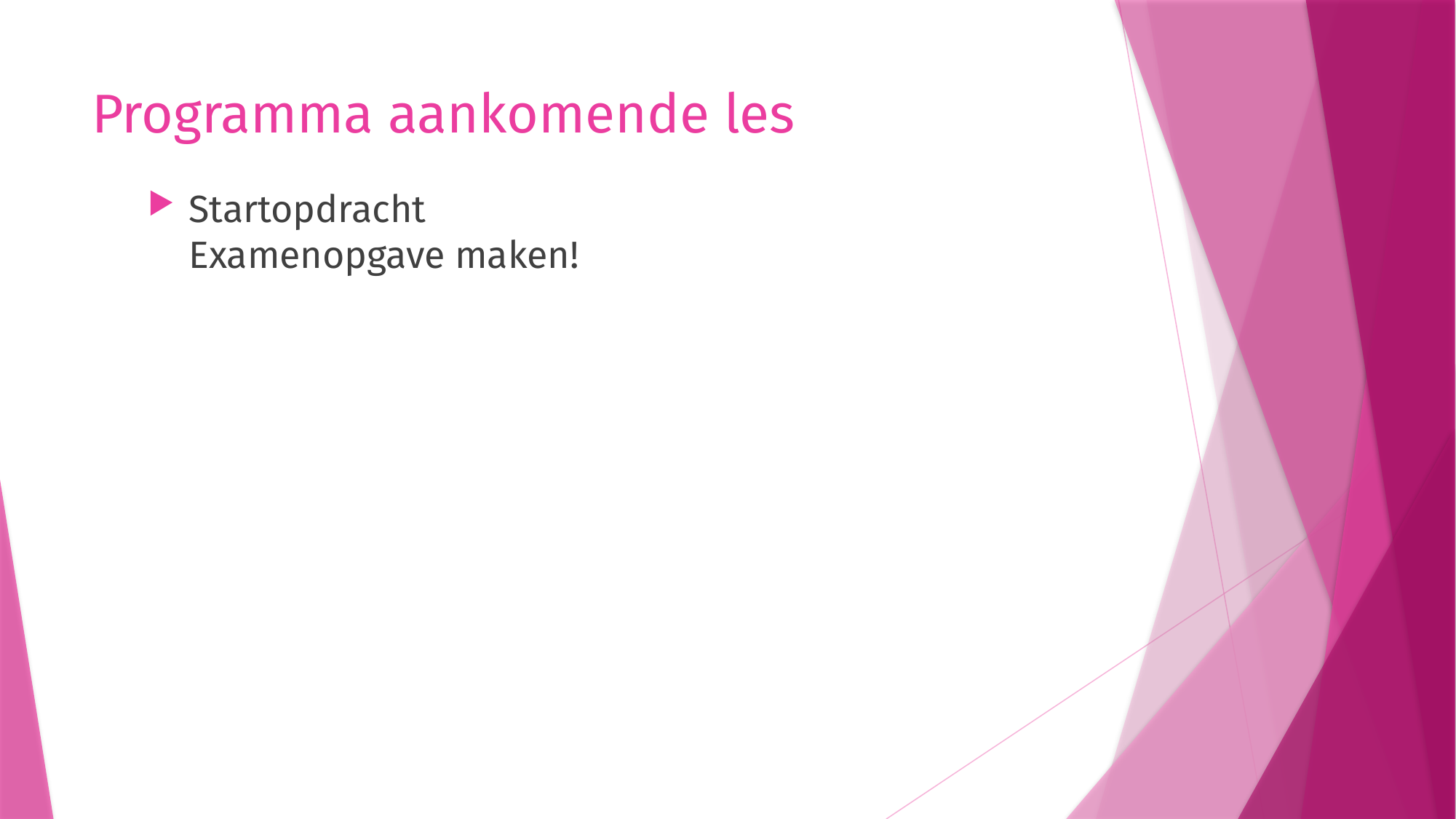

# Programma aankomende les
Startopdracht
Examenopgave maken!